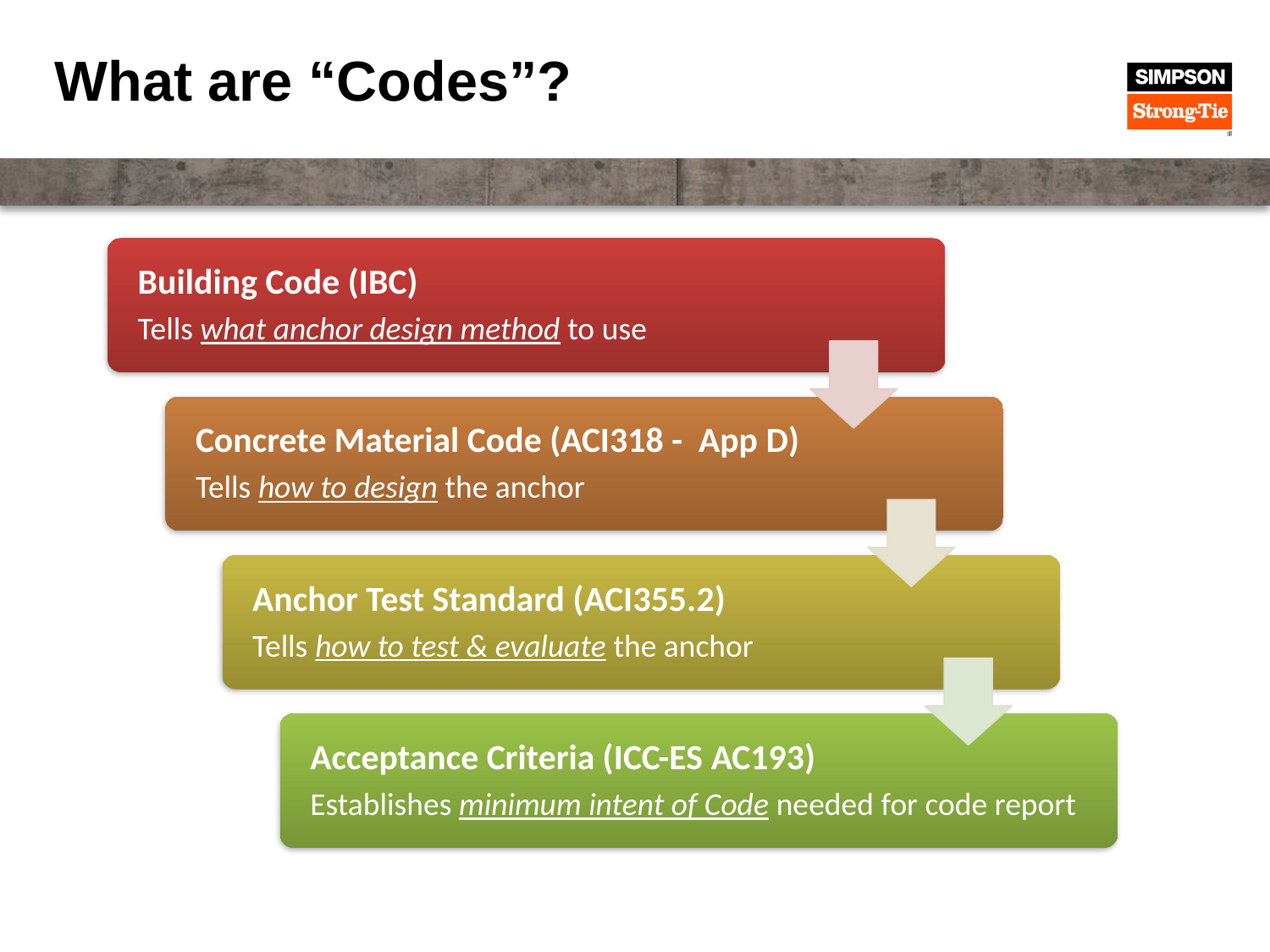

# What are “Codes”?

Building Code (IBC)
Tells what anchor design method to use

Concrete Material Code (ACI318 -  App D)
Tells how to design the anchor

Anchor Test Standard (ACI355.2)
Tells how to test & evaluate the anchor

Acceptance Criteria (ICC-ES AC193)
Establishes minimum intent of Code needed for code report